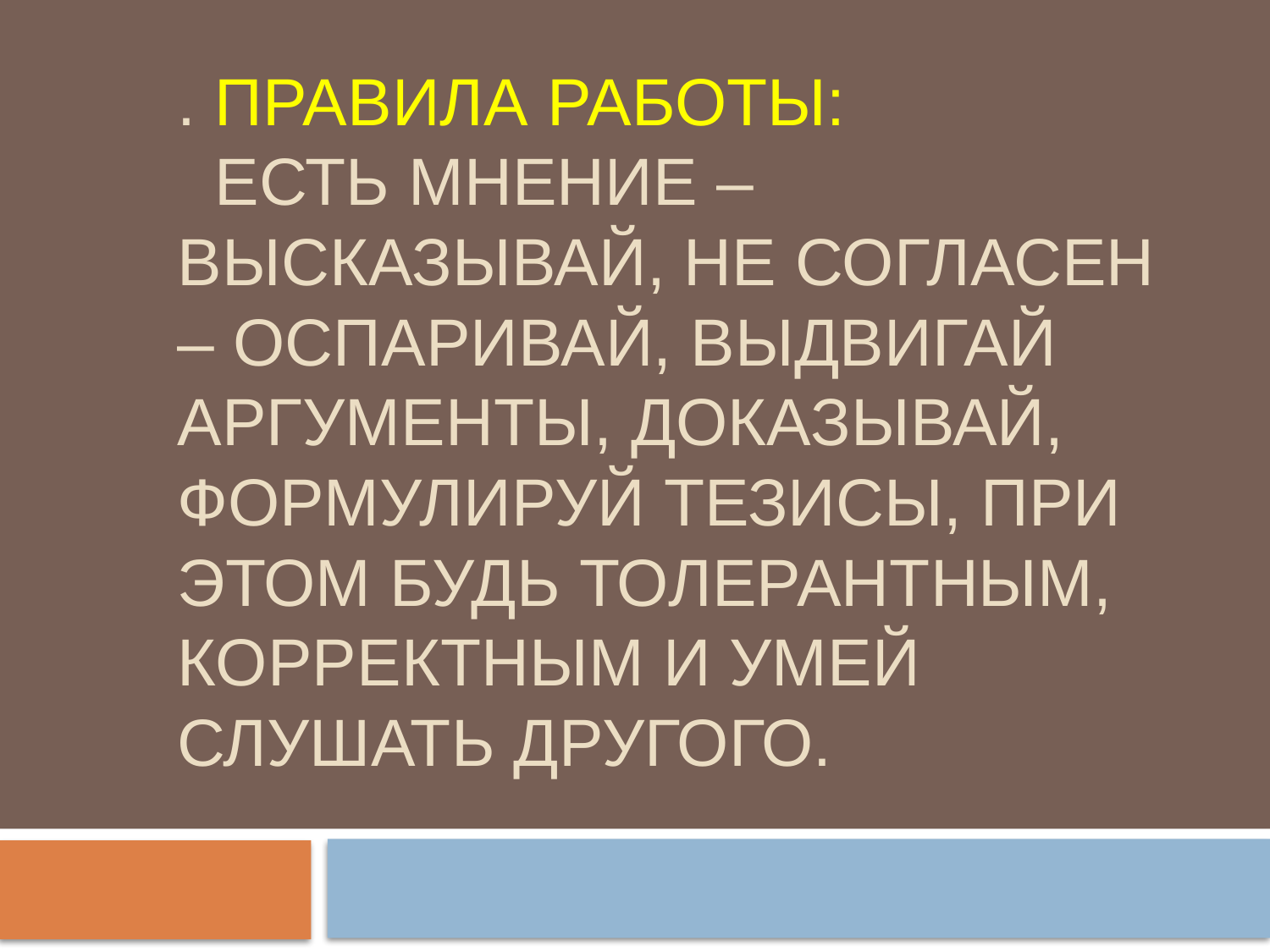

# . Правила работы: есть мнение – высказывай, не согласен – оспаривай, выдвигай аргументы, доказывай, формулируй тезисы, при этом будь толерантным, корректным и умей слушать другого.